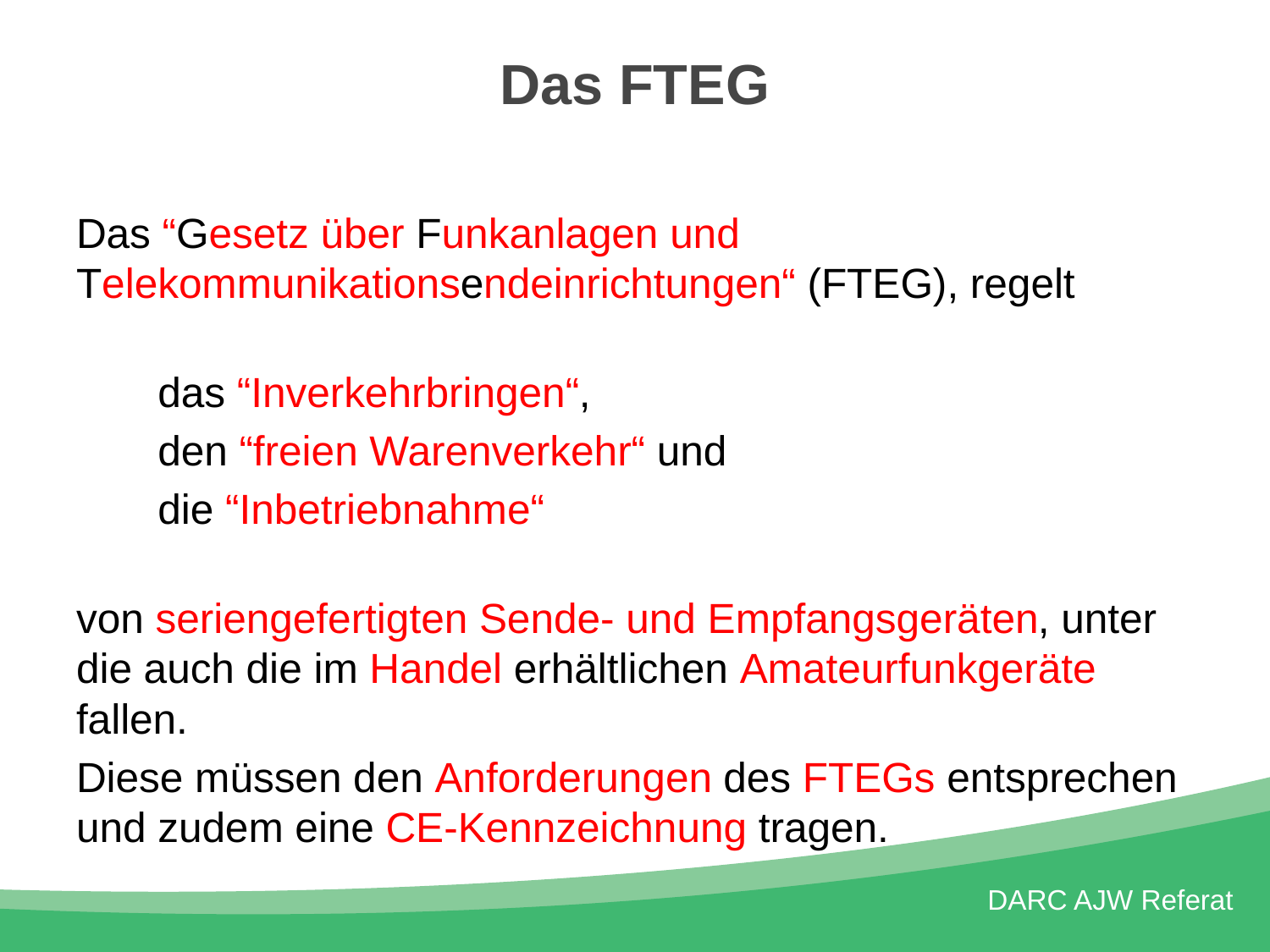

# Das FTEG
Das “Gesetz über Funkanlagen und Telekommunikationsendeinrichtungen“ (FTEG), regelt
       das “Inverkehrbringen“,
       den “freien Warenverkehr“ und
       die “Inbetriebnahme“
von seriengefertigten Sende- und Empfangsgeräten, unter die auch die im Handel erhältlichen Amateurfunkgeräte fallen.
Diese müssen den Anforderungen des FTEGs entsprechen und zudem eine CE-Kennzeichnung tragen.